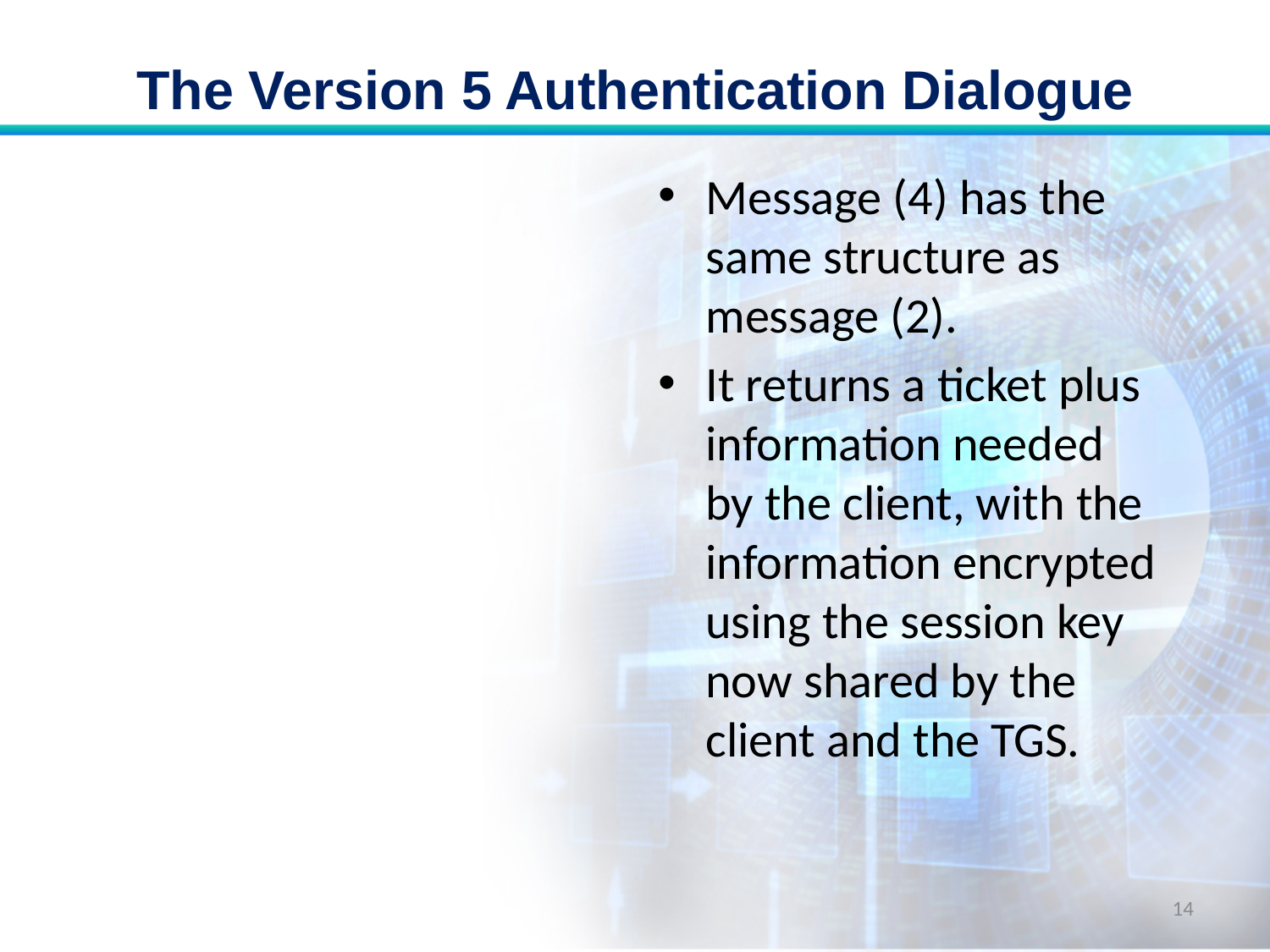

# The Version 5 Authentication Dialogue
Message (4) has the same structure as message (2).
It returns a ticket plus information needed by the client, with the information encrypted using the session key now shared by the client and the TGS.
14